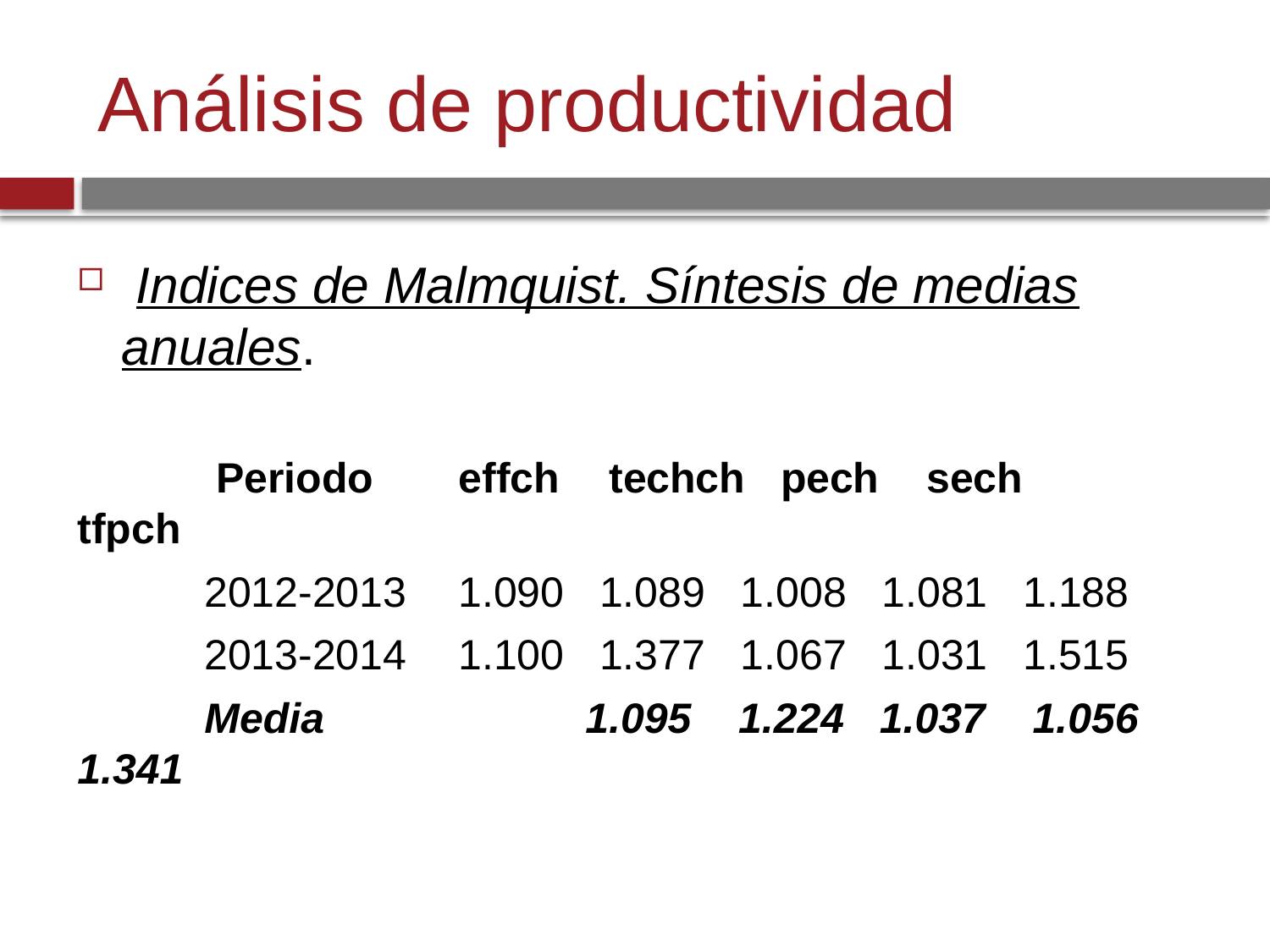

# Análisis de productividad
 Indices de Malmquist. Síntesis de medias anuales.

	 Periodo   	effch  	  techch   pech    sech     tfpch
	2012-2013	1.090   1.089   1.008   1.081   1.188
	2013-2014 	1.100   1.377   1.067   1.031   1.515
	Media 		1.095    1.224   1.037    1.056    1.341